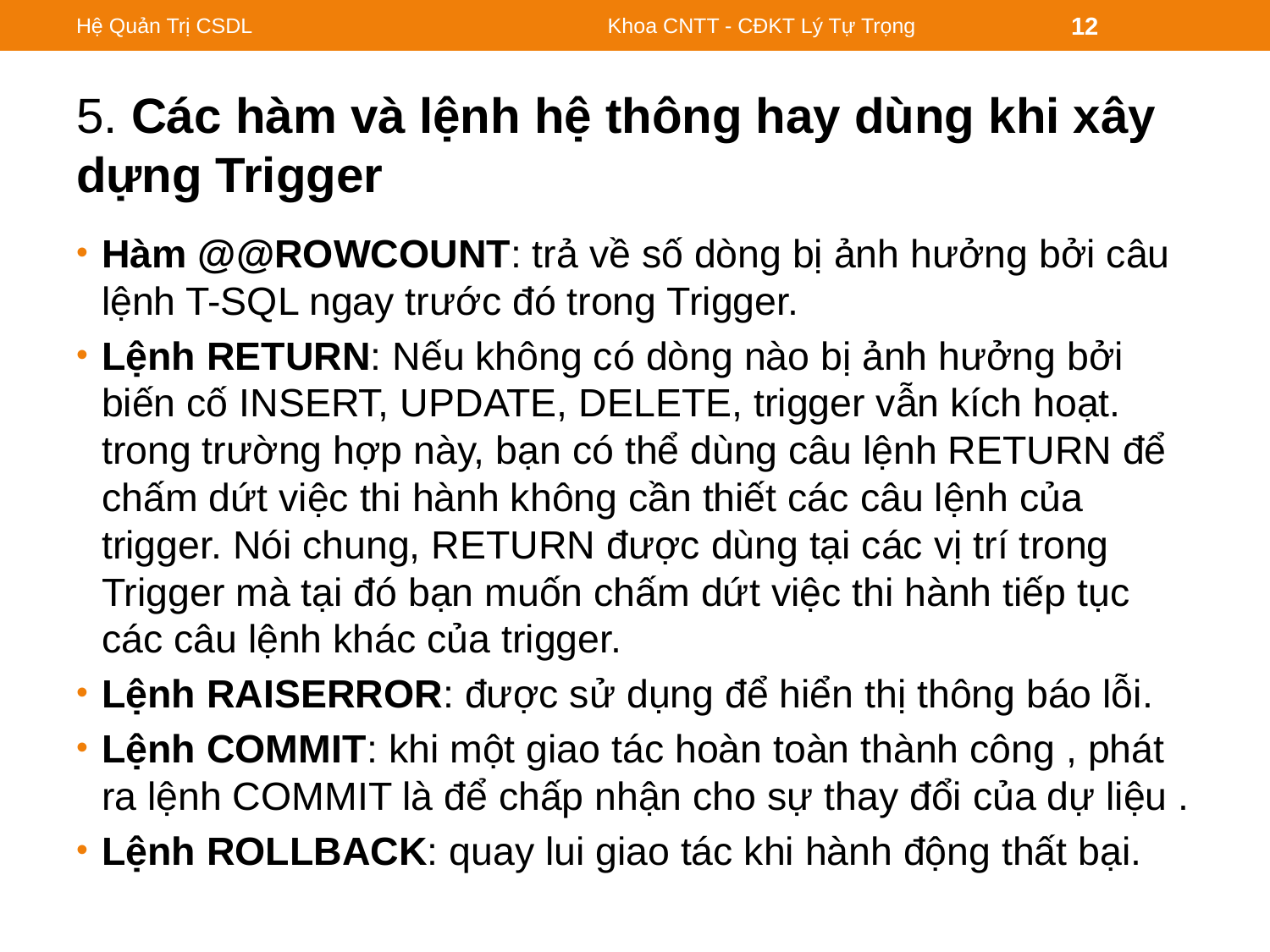

Hệ Quản Trị CSDL
Khoa CNTT - CĐKT Lý Tự Trọng
12
# 5. Các hàm và lệnh hệ thông hay dùng khi xây dựng Trigger
Hàm @@ROWCOUNT: trả về số dòng bị ảnh hưởng bởi câu lệnh T-SQL ngay trước đó trong Trigger.
Lệnh RETURN: Nếu không có dòng nào bị ảnh hưởng bởi biến cố INSERT, UPDATE, DELETE, trigger vẫn kích hoạt. trong trường hợp này, bạn có thể dùng câu lệnh RETURN để chấm dứt việc thi hành không cần thiết các câu lệnh của trigger. Nói chung, RETURN được dùng tại các vị trí trong Trigger mà tại đó bạn muốn chấm dứt việc thi hành tiếp tục các câu lệnh khác của trigger.
Lệnh RAISERROR: được sử dụng để hiển thị thông báo lỗi.
Lệnh COMMIT: khi một giao tác hoàn toàn thành công , phát ra lệnh COMMIT là để chấp nhận cho sự thay đổi của dự liệu .
Lệnh ROLLBACK: quay lui giao tác khi hành động thất bại.